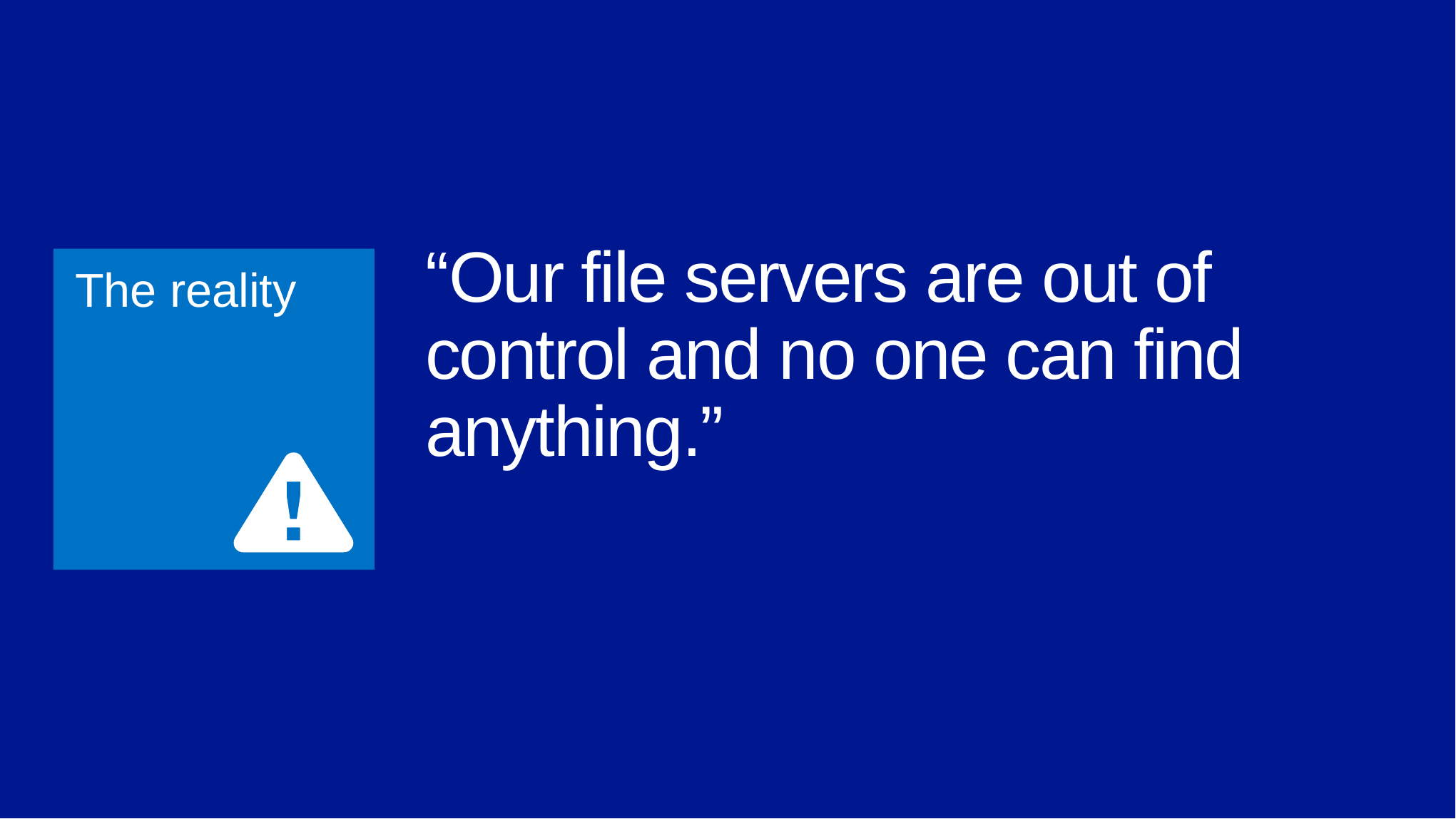

The reality
“Our file servers are out of control and no one can find anything.”